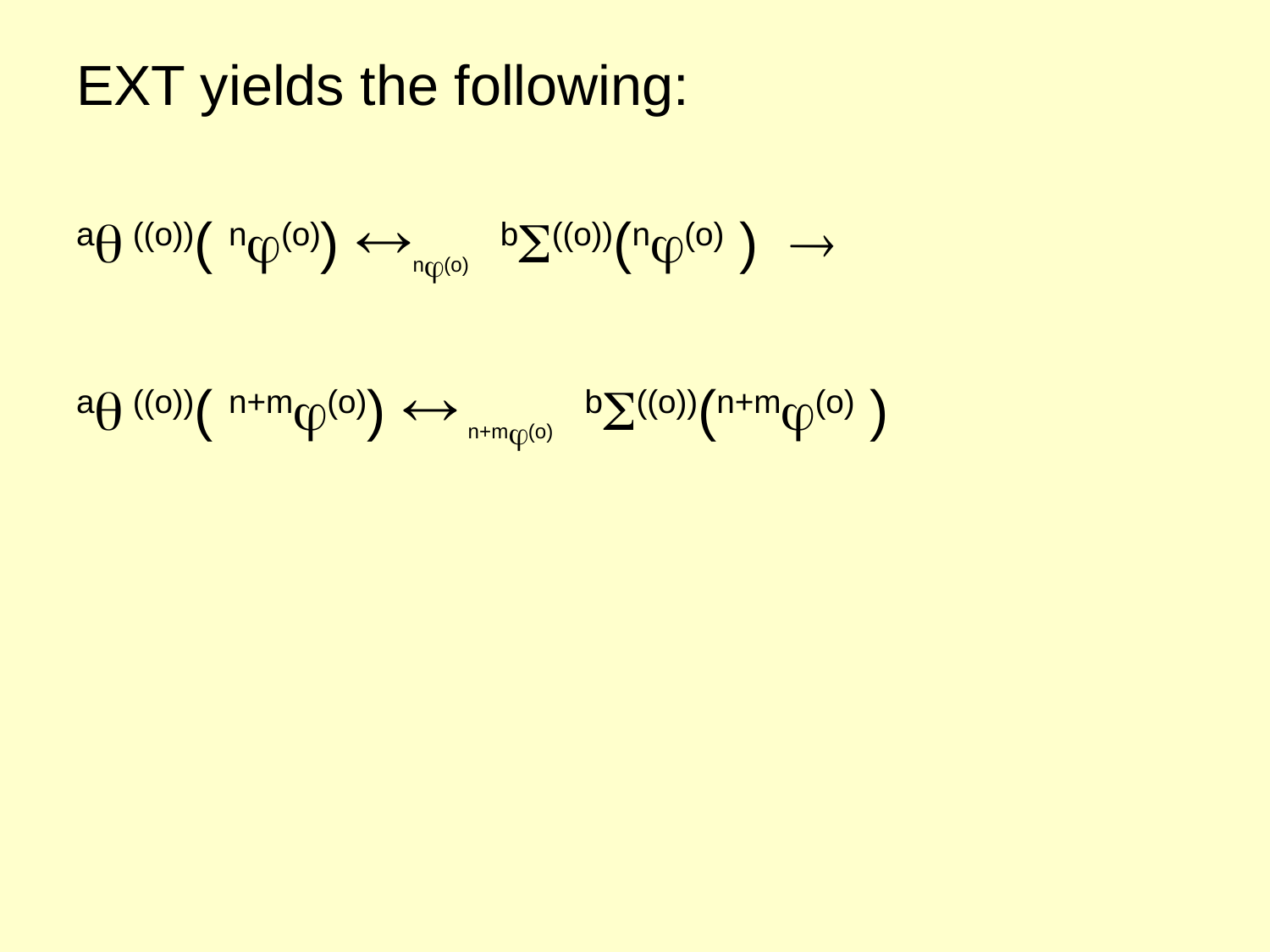

EXT yields the following:

aθ ((o))( nϕ(o)) ↔nϕ(o)  bΣ((o))(nϕ(o) )  →

aθ ((o))( n+mϕ(o)) ↔ n+mϕ(o)  bΣ((o))(n+mϕ(o) )